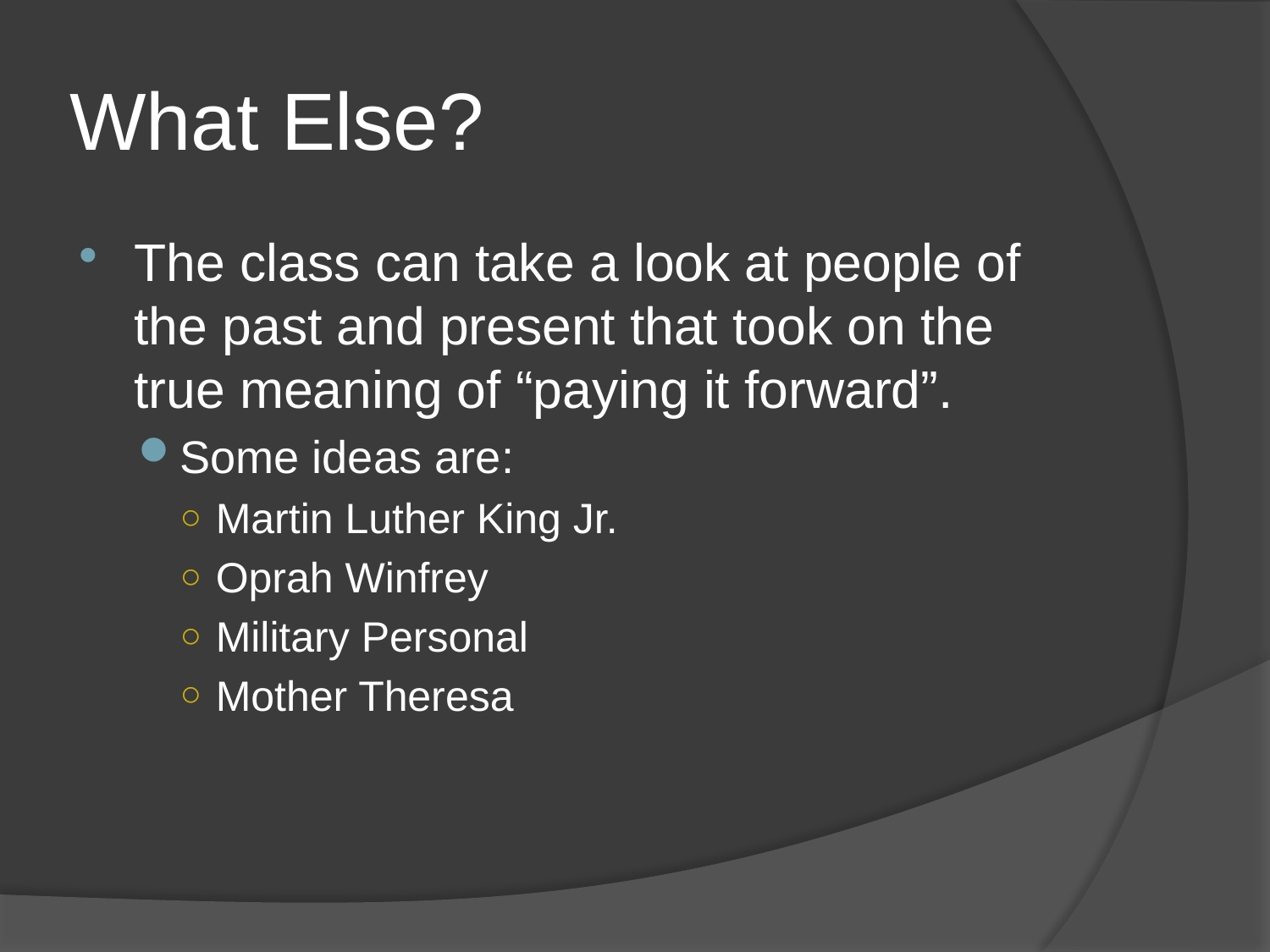

# What Else?
The class can take a look at people of the past and present that took on the true meaning of “paying it forward”.
Some ideas are:
Martin Luther King Jr.
Oprah Winfrey
Military Personal
Mother Theresa